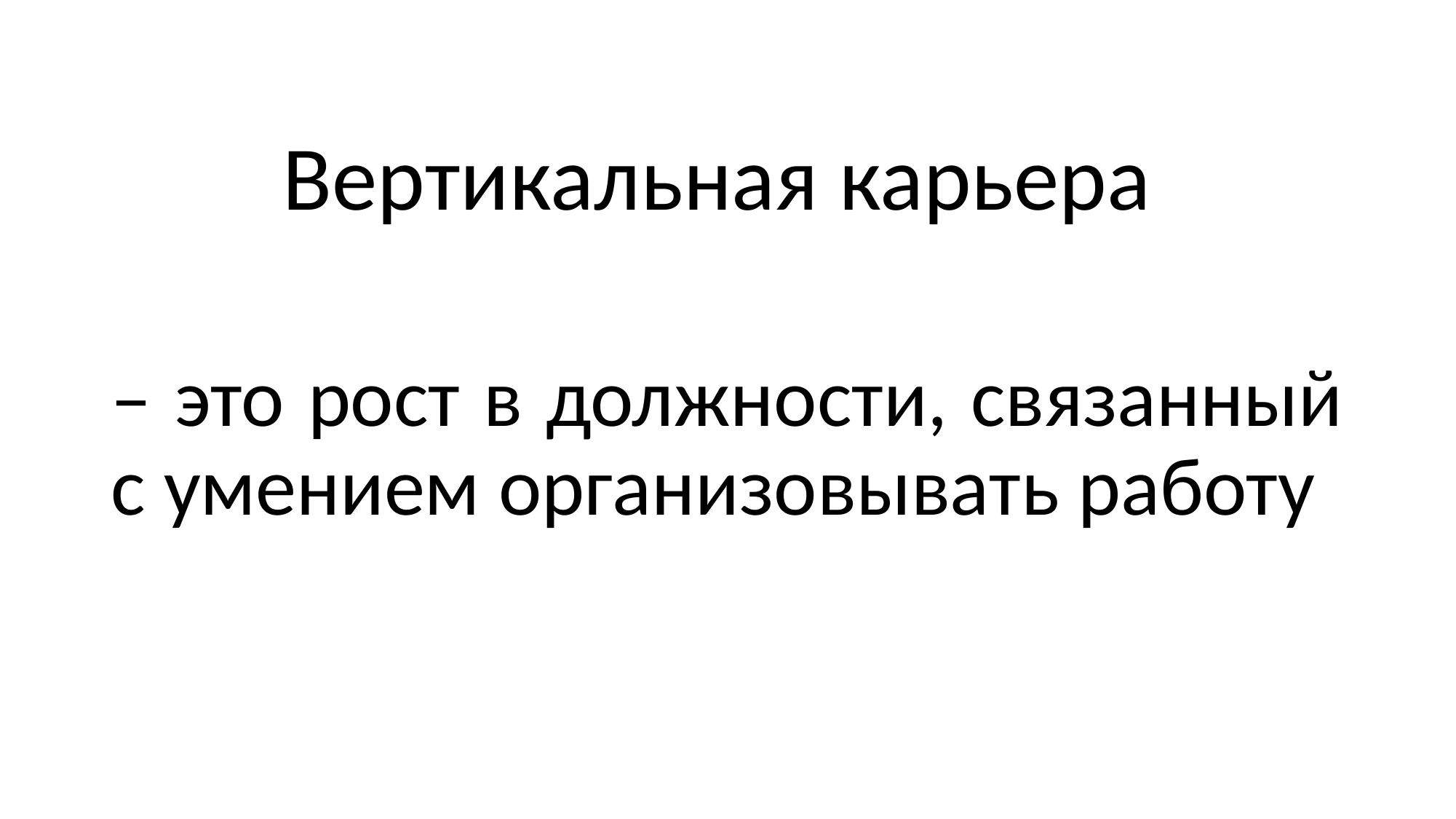

# Вертикальная карьера
– это рост в должности, связанный с умением организовывать работу